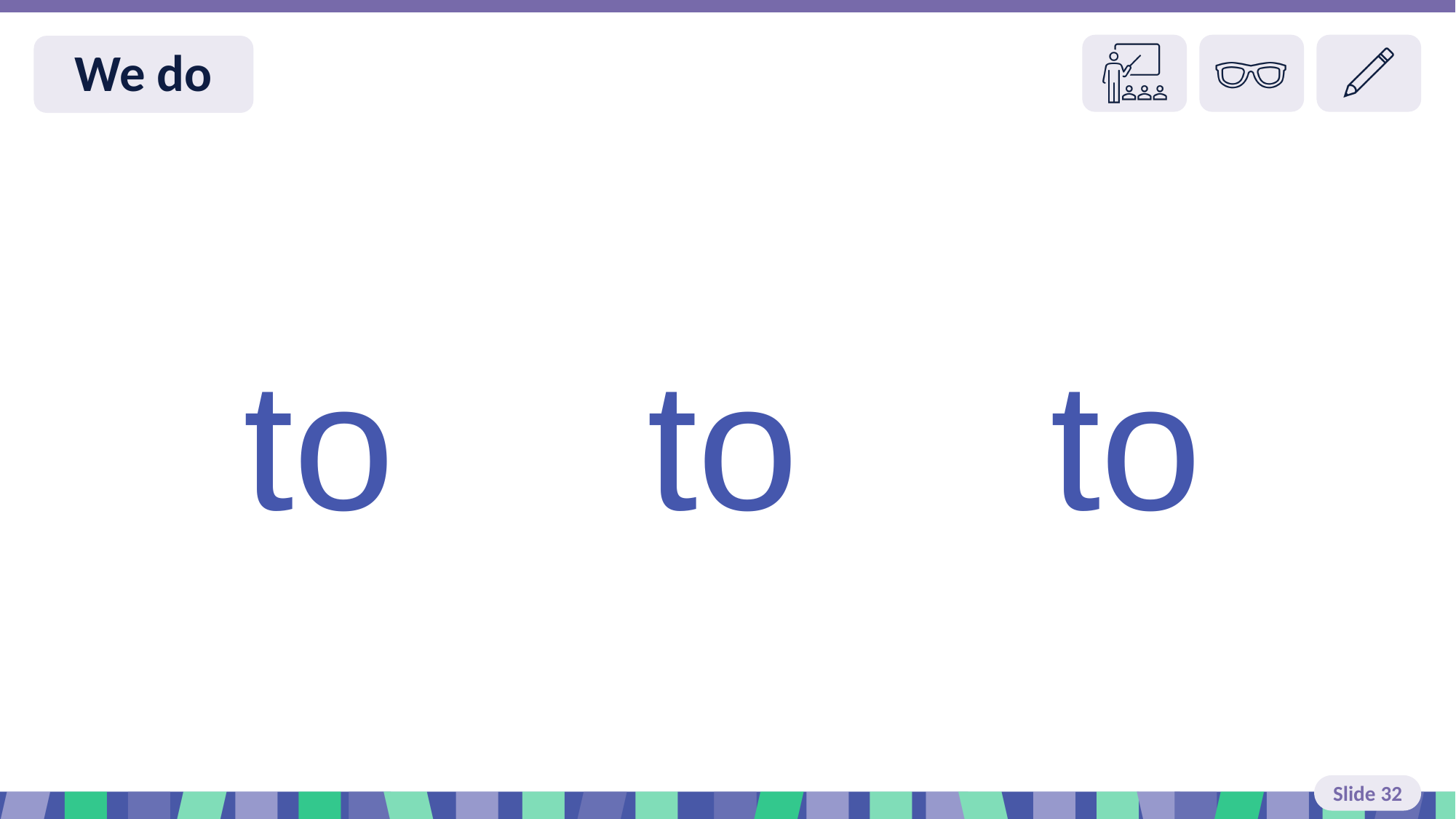

Slide 32 We do read write
to     to     to